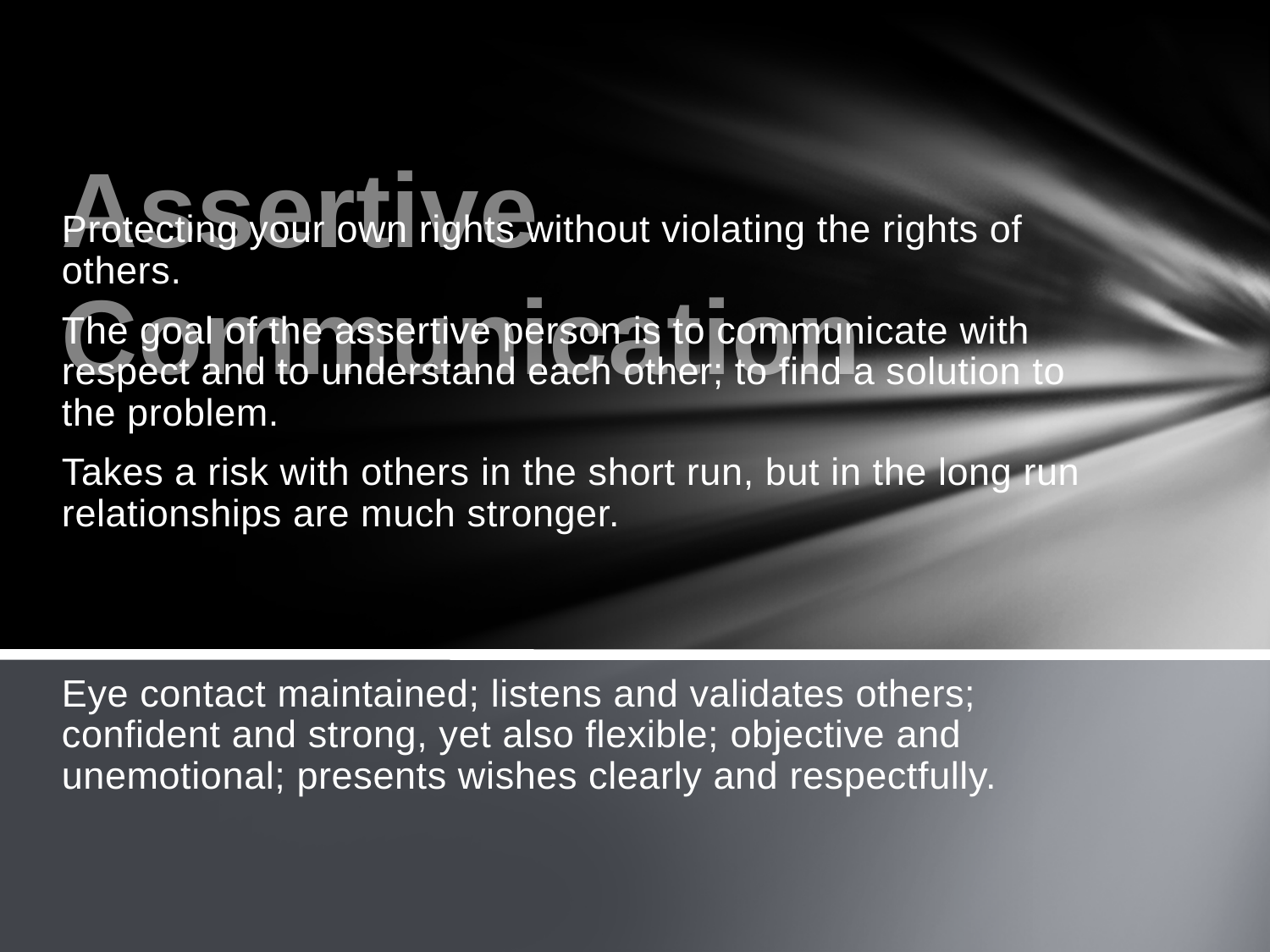

Assertive Communication
Protecting your own rights without violating the rights of others.
The goal of the assertive person is to communicate with respect and to understand each other; to find a solution to the problem.
Takes a risk with others in the short run, but in the long run relationships are much stronger.

Eye contact maintained; listens and validates others; confident and strong, yet also flexible; objective and unemotional; presents wishes clearly and respectfully.